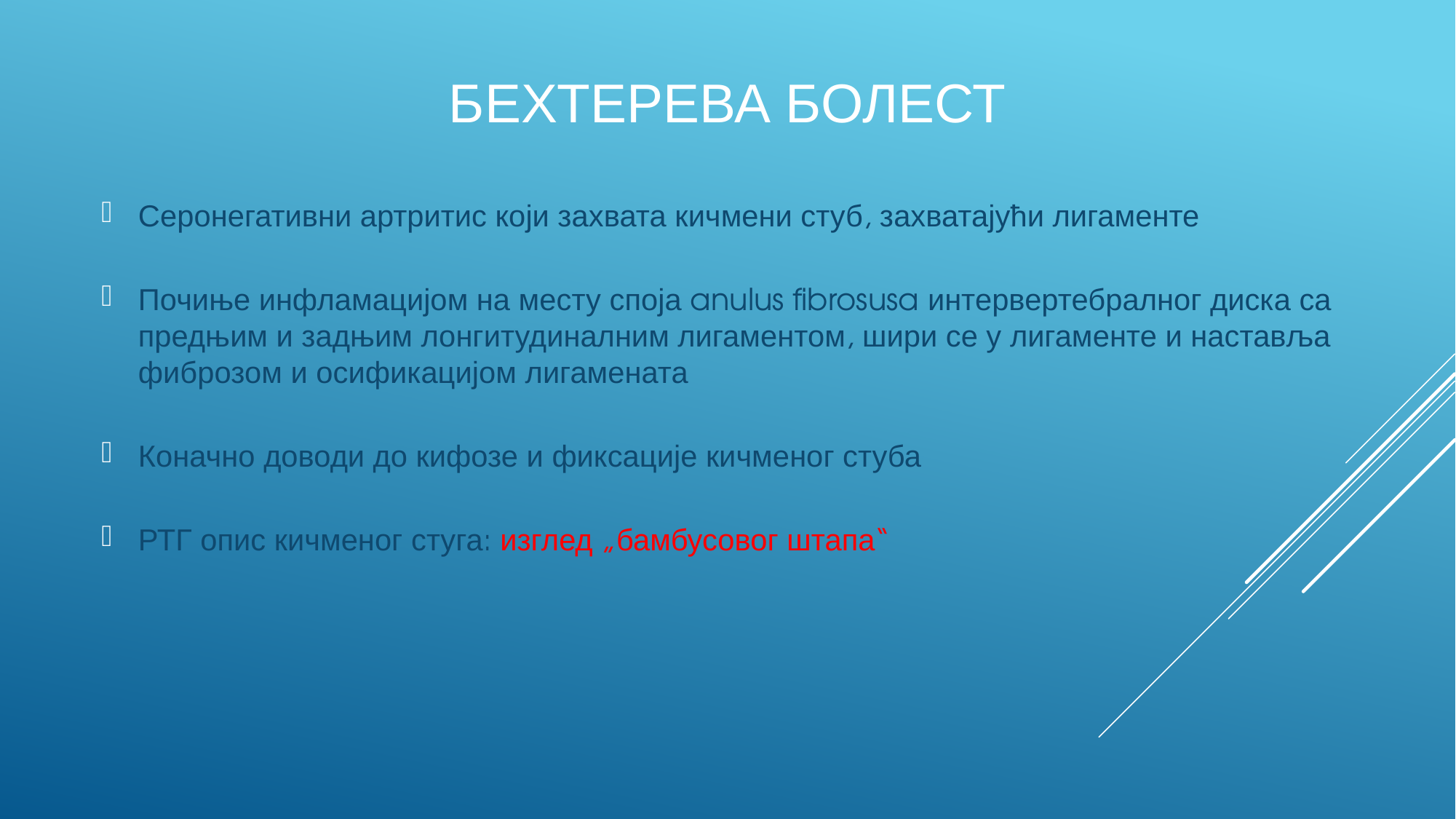

# БЕХТЕРЕВА БОЛЕСТ
Серонегативни артритис који захвата кичмени стуб, захватајући лигаменте

Почиње инфламацијом на месту споја anulus fibrosusa интервертебралног диска са предњим и задњим лонгитудиналним лигаментом, шири се у лигаменте и наставља фиброзом и осификацијом лигамената

Коначно доводи до кифозе и фиксације кичменог стуба

РТГ опис кичменог стуга: изглед „бамбусовог штапа“